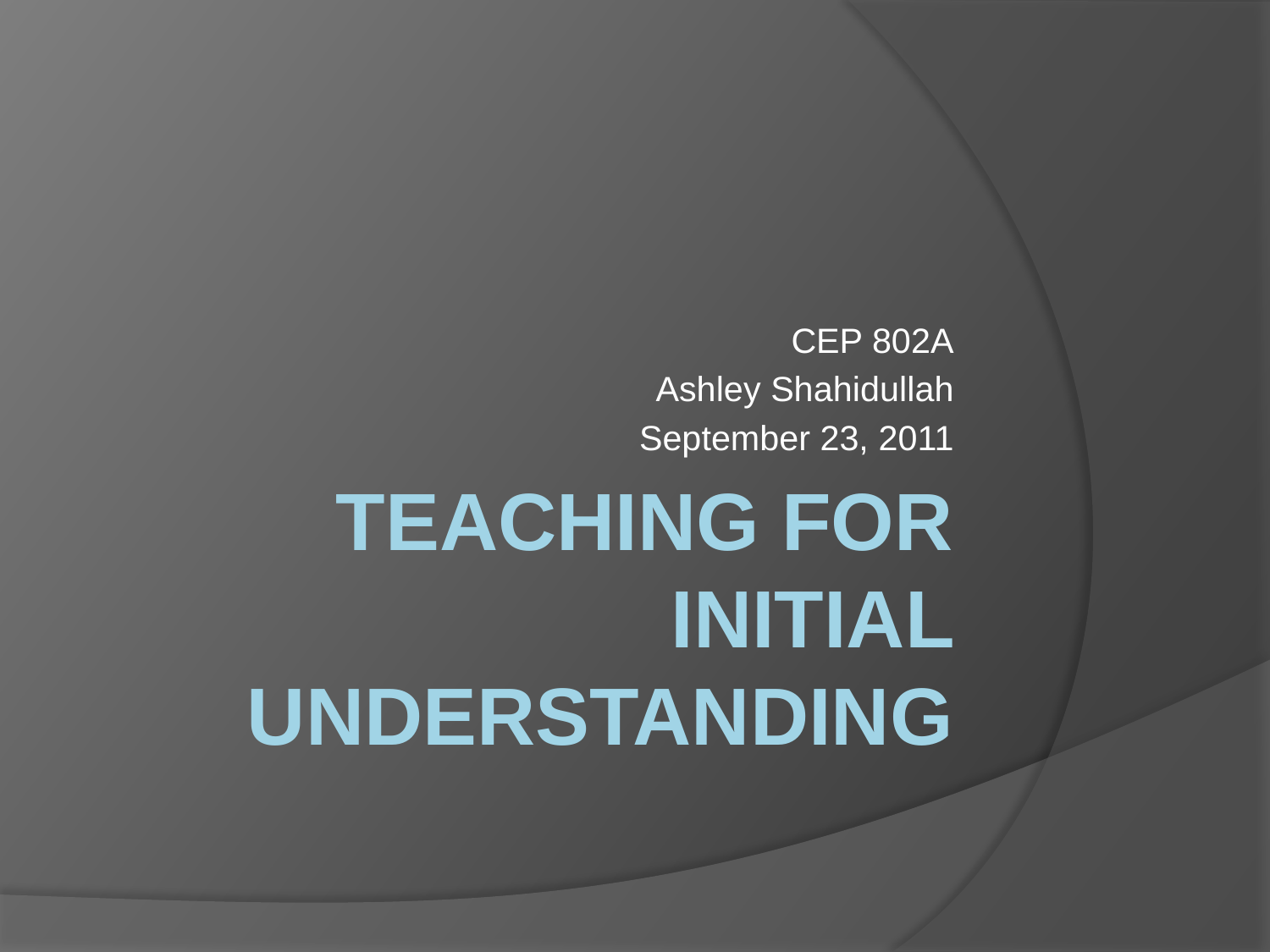

CEP 802A
Ashley Shahidullah
September 23, 2011
# Teaching for Initial Understanding